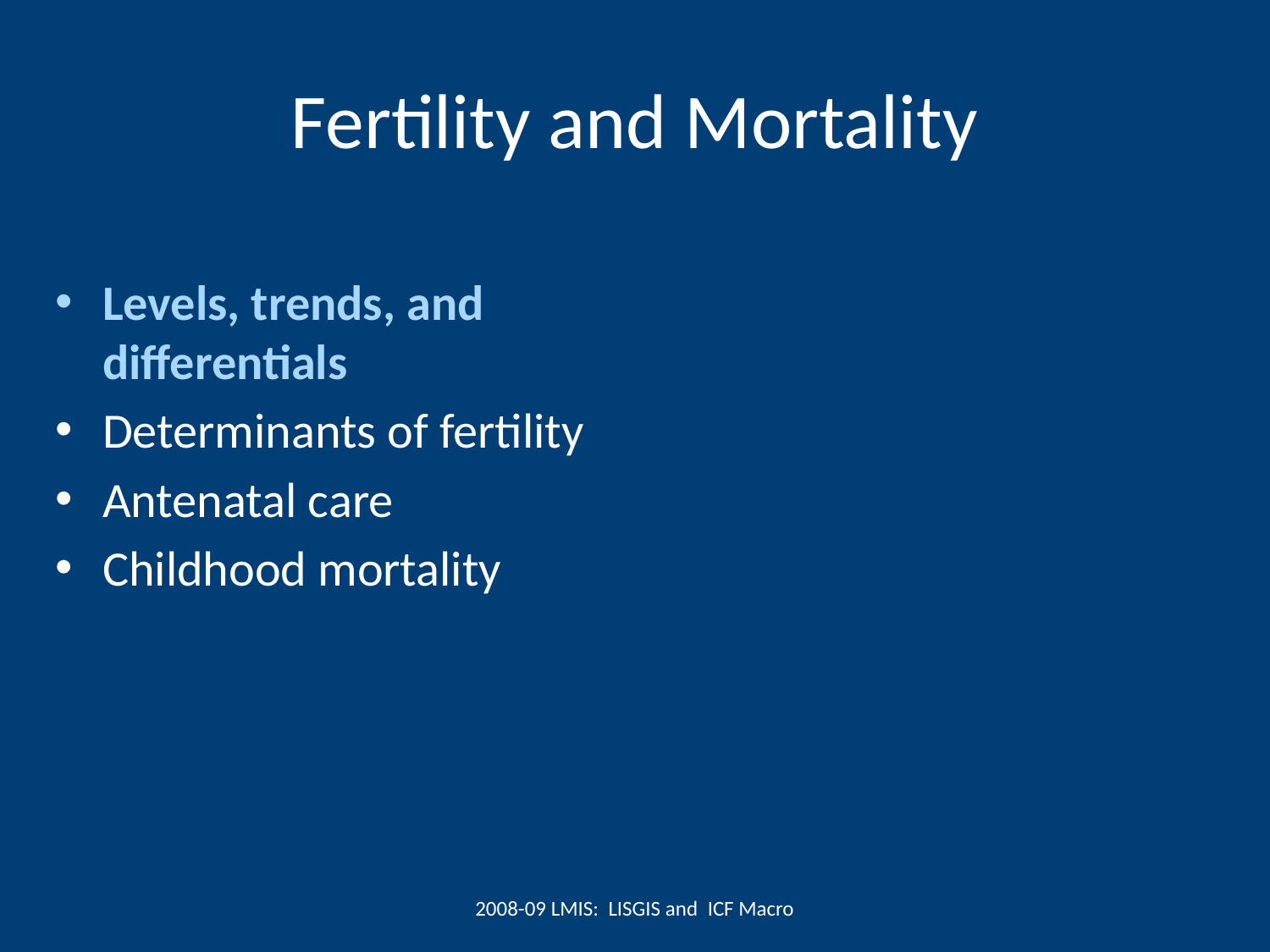

# Fertility and Mortality
Levels, trends, and differentials
Determinants of fertility
Antenatal care
Childhood mortality
2008-09 LMIS:  LISGIS and  ICF Macro